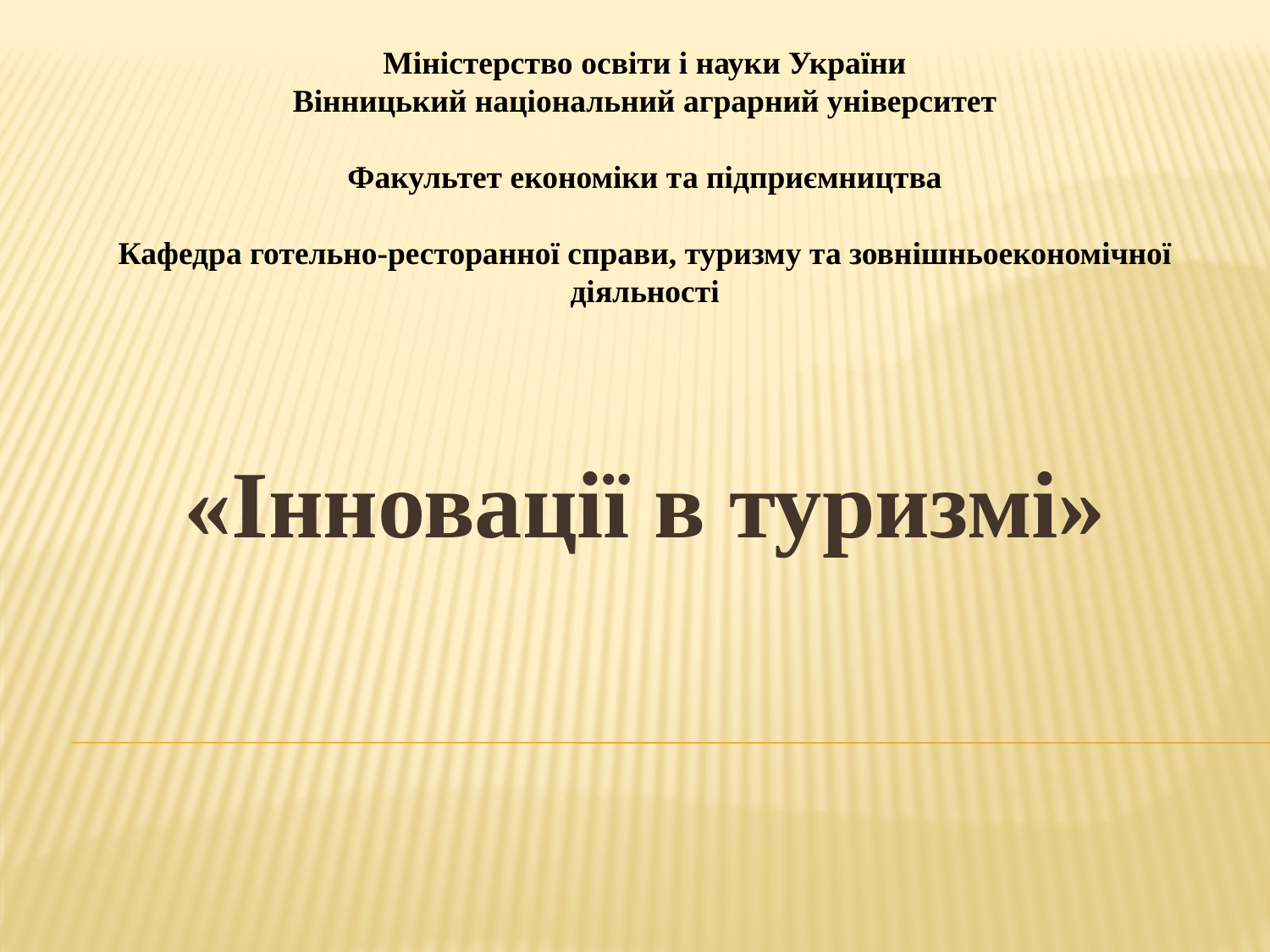

Міністерство освіти і науки України
Вінницький національний аграрний університет

Факультет економіки та підприємництва

Кафедра готельно-ресторанної справи, туризму та зовнішньоекономічної діяльності
«Інновації в туризмі»